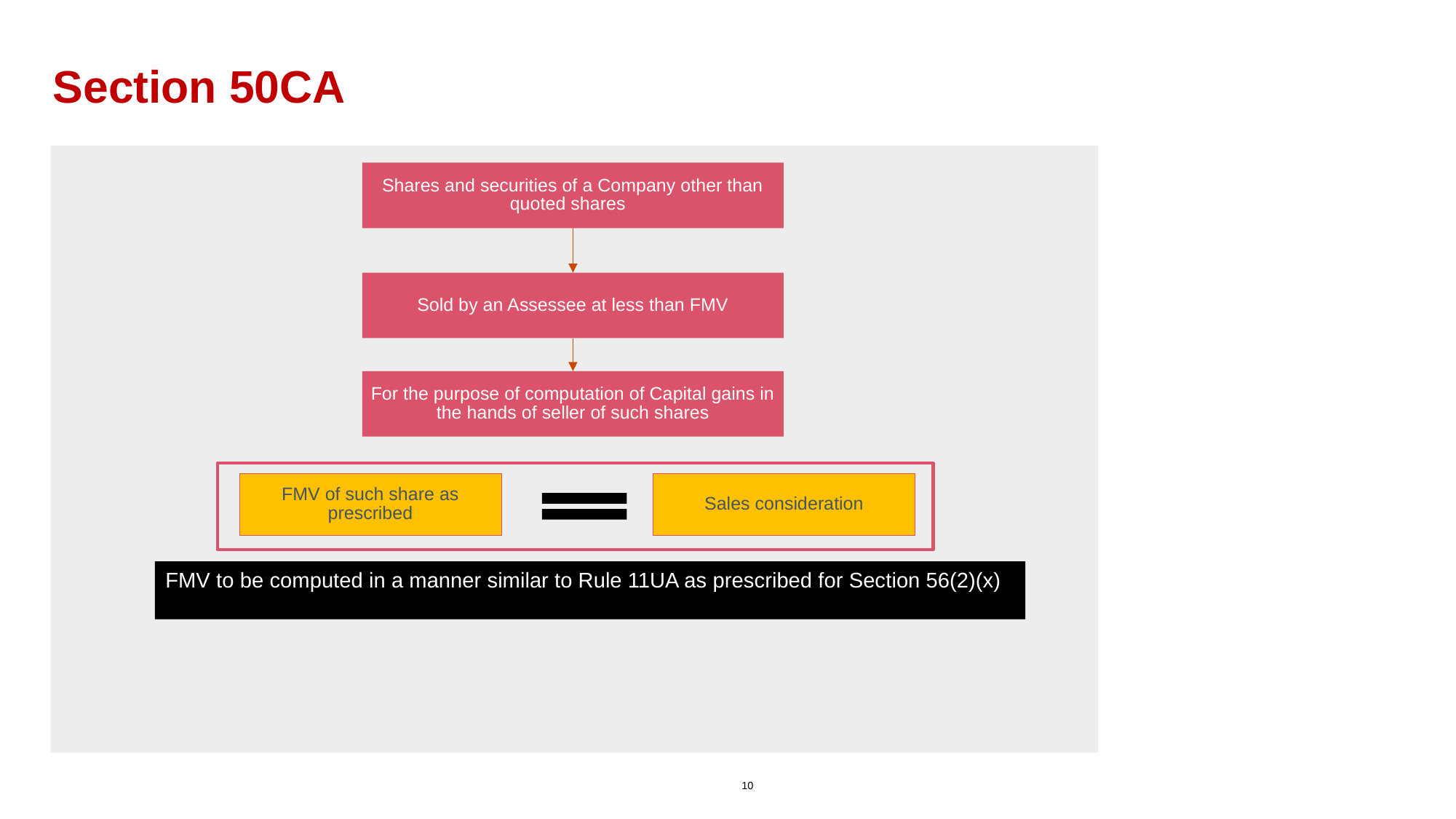

# Section 50CA

Shares and securities of a Company other than quoted shares
Sold by an Assessee at less than FMV
For the purpose of computation of Capital gains in the hands of seller of such shares

FMV of such share as prescribed
Sales consideration

FMV to be computed in a manner similar to Rule 11UA as prescribed for Section 56(2)(x)

10